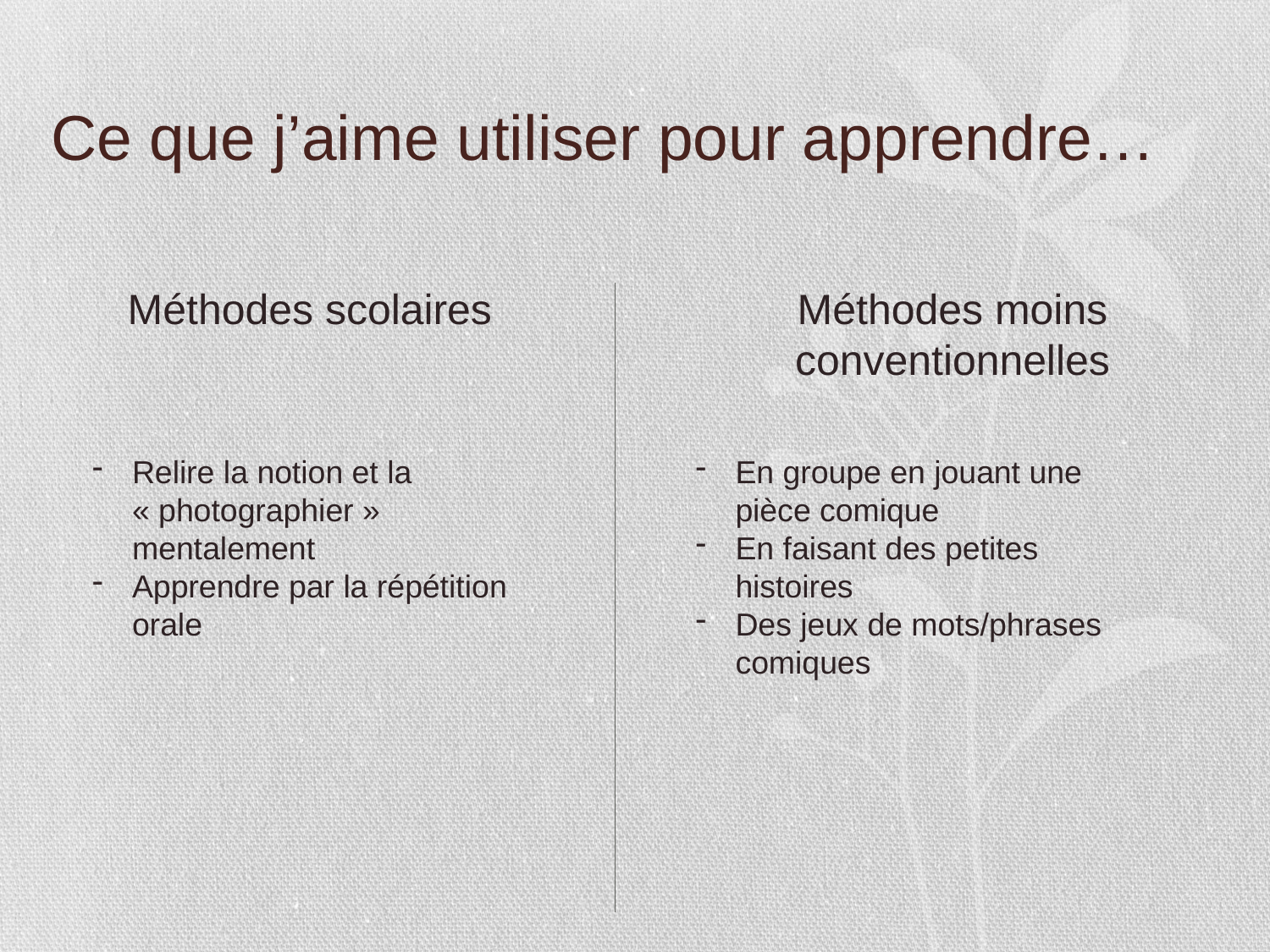

# Ce que j’aime utiliser pour apprendre…
Méthodes scolaires
Méthodes moins conventionnelles
Relire la notion et la « photographier » mentalement
Apprendre par la répétition orale

En groupe en jouant une pièce comique
En faisant des petites histoires
Des jeux de mots/phrases comiques